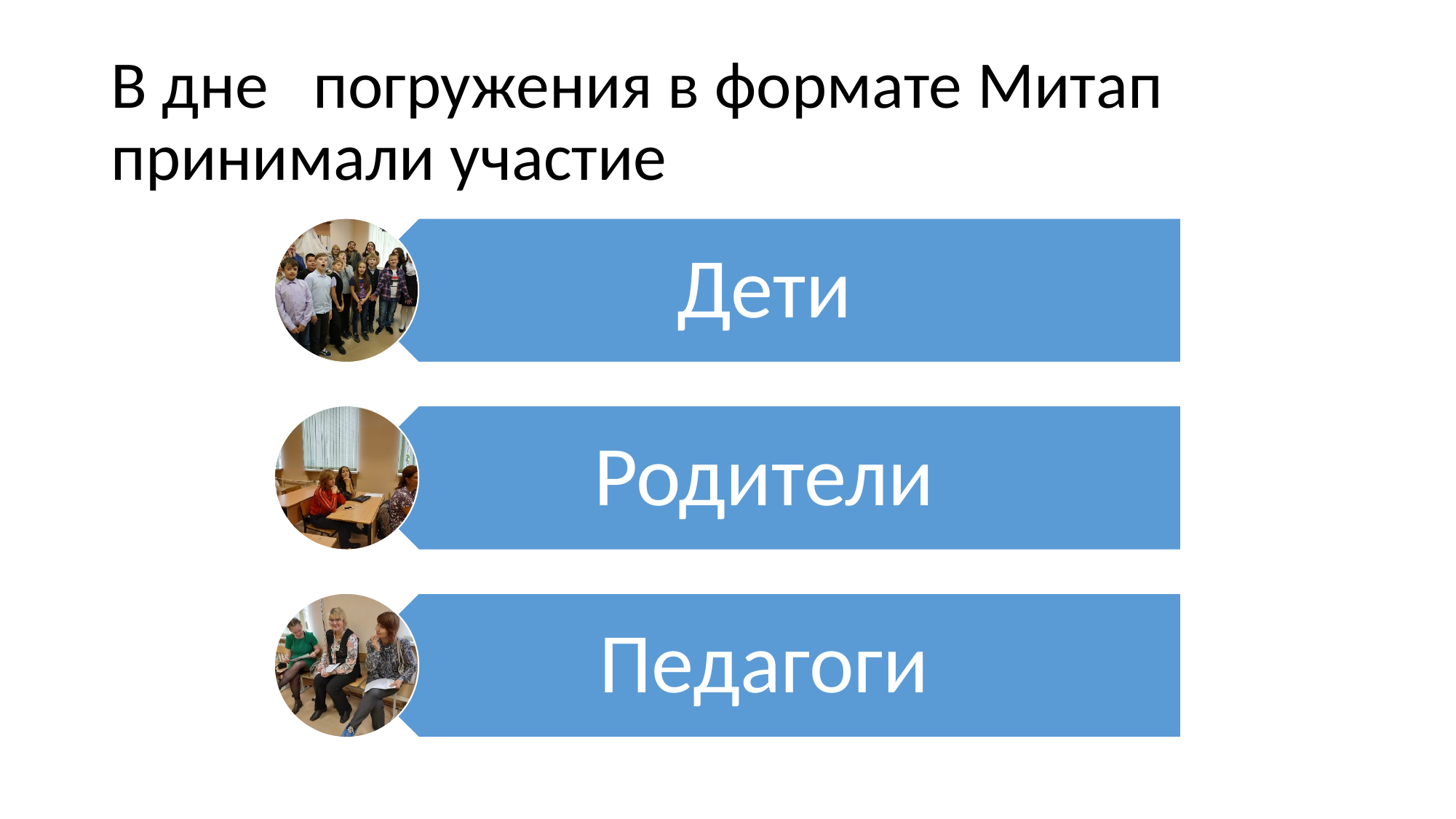

# В дне   погружения в формате Митап принимали участие
Дети
Родители
Педагоги